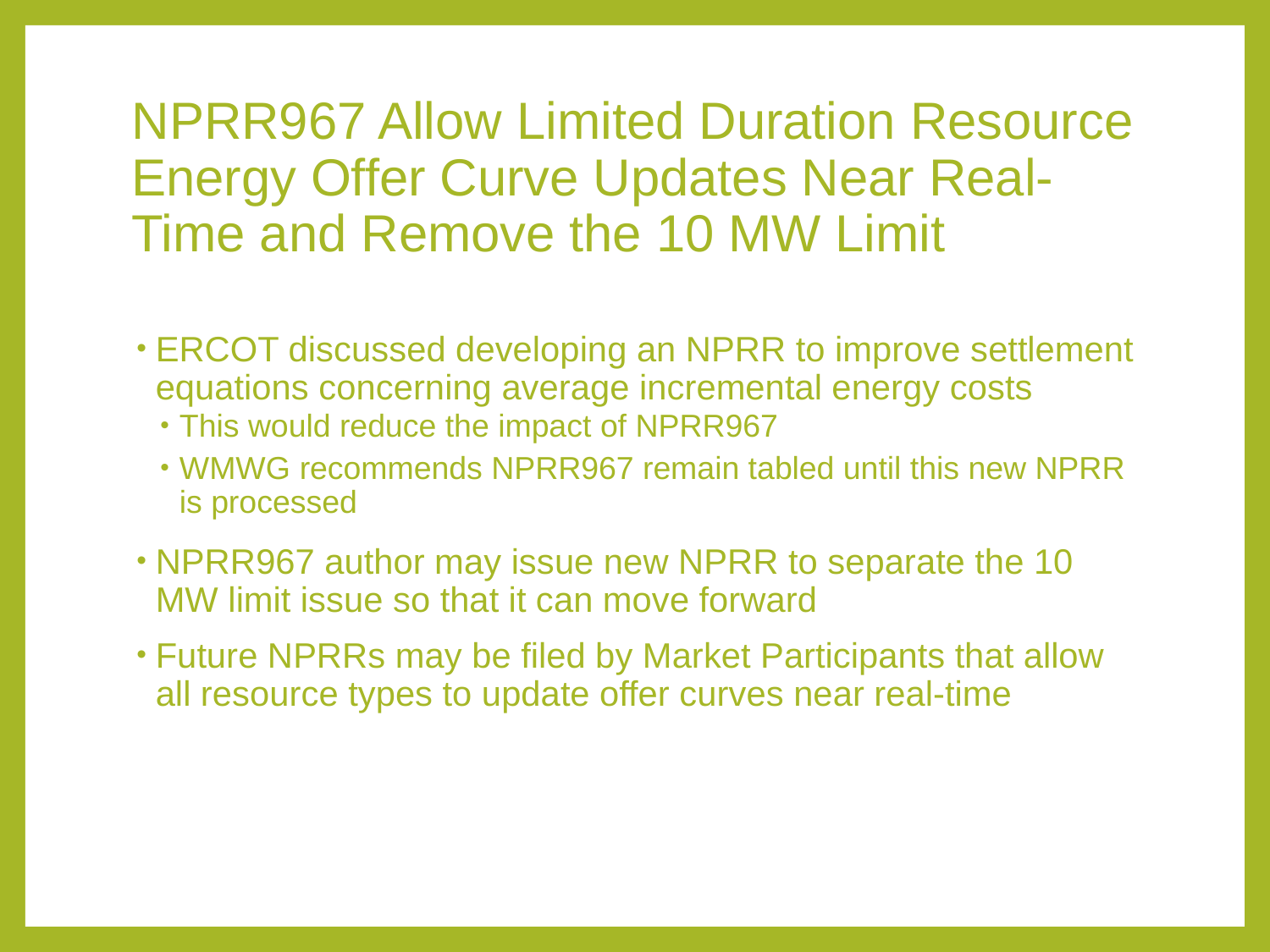

# NPRR967 Allow Limited Duration Resource Energy Offer Curve Updates Near Real-Time and Remove the 10 MW Limit
ERCOT discussed developing an NPRR to improve settlement equations concerning average incremental energy costs
This would reduce the impact of NPRR967
WMWG recommends NPRR967 remain tabled until this new NPRR is processed
NPRR967 author may issue new NPRR to separate the 10 MW limit issue so that it can move forward
Future NPRRs may be filed by Market Participants that allow all resource types to update offer curves near real-time